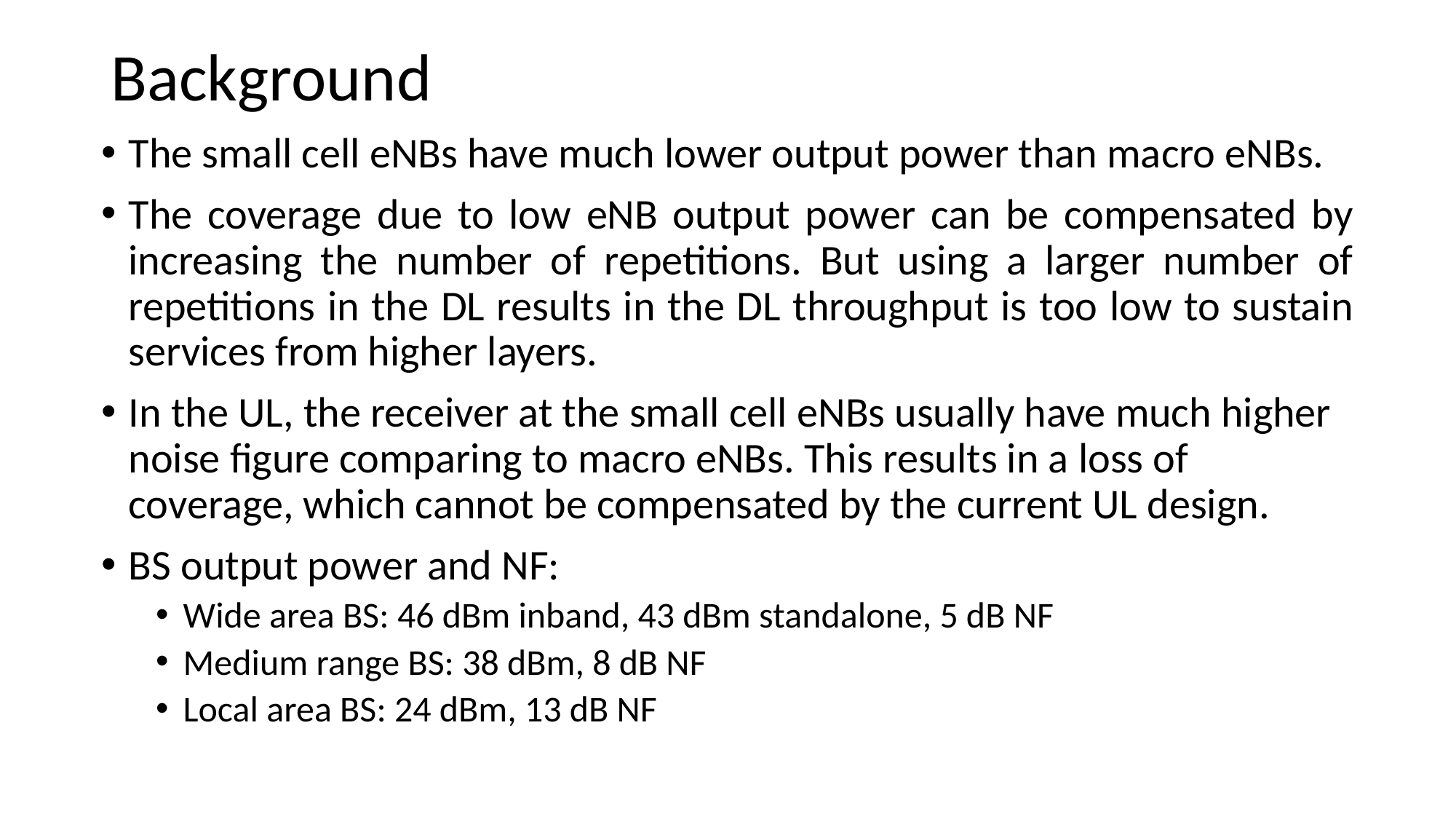

# Background
The small cell eNBs have much lower output power than macro eNBs.
The coverage due to low eNB output power can be compensated by increasing the number of repetitions. But using a larger number of repetitions in the DL results in the DL throughput is too low to sustain services from higher layers.
In the UL, the receiver at the small cell eNBs usually have much higher noise figure comparing to macro eNBs. This results in a loss of coverage, which cannot be compensated by the current UL design.
BS output power and NF:
Wide area BS: 46 dBm inband, 43 dBm standalone, 5 dB NF
Medium range BS: 38 dBm, 8 dB NF
Local area BS: 24 dBm, 13 dB NF